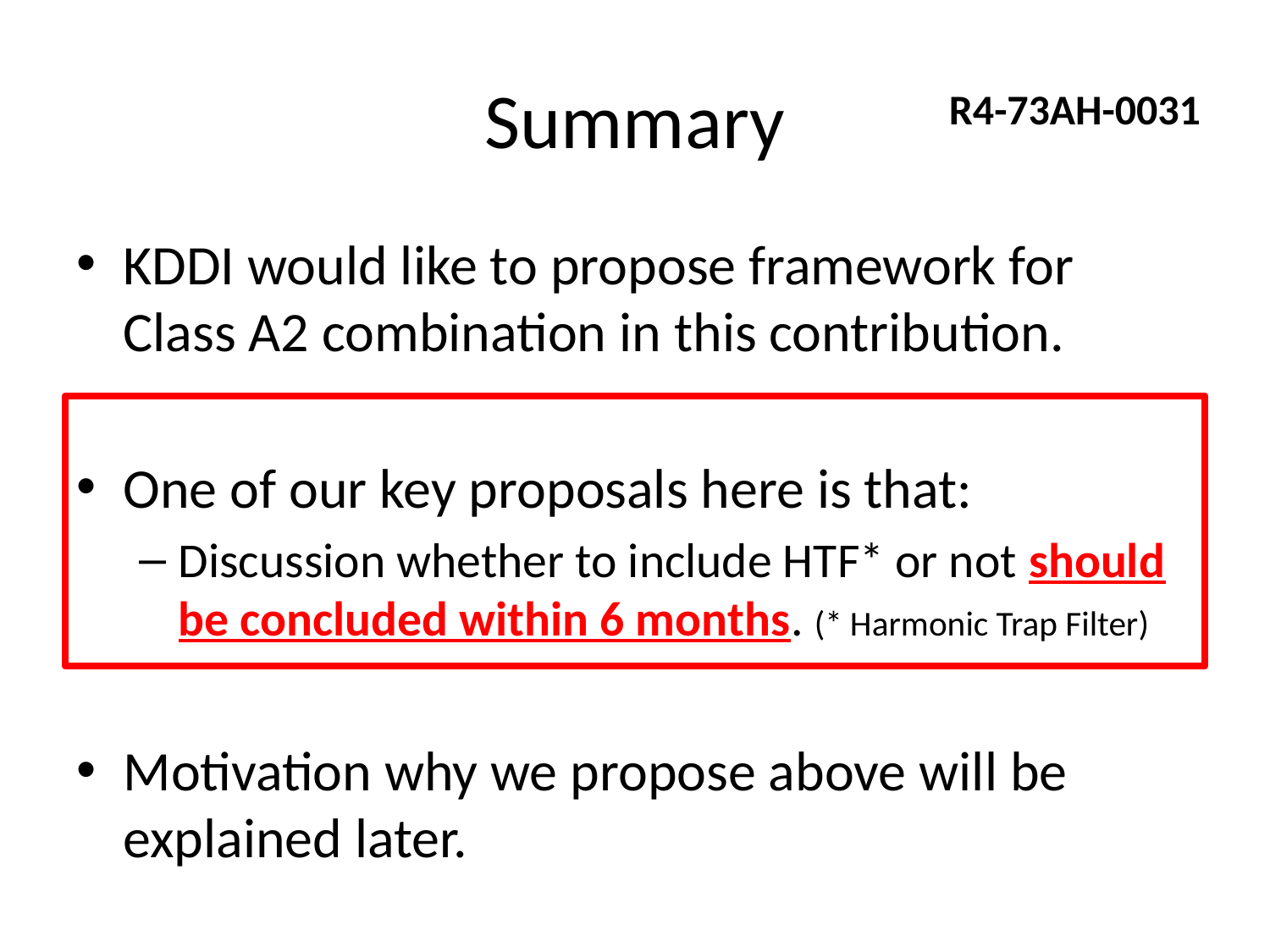

# Summary
R4-73AH-0031
KDDI would like to propose framework for Class A2 combination in this contribution.

One of our key proposals here is that:
Discussion whether to include HTF* or not should be concluded within 6 months. (* Harmonic Trap Filter)

Motivation why we propose above will be explained later.